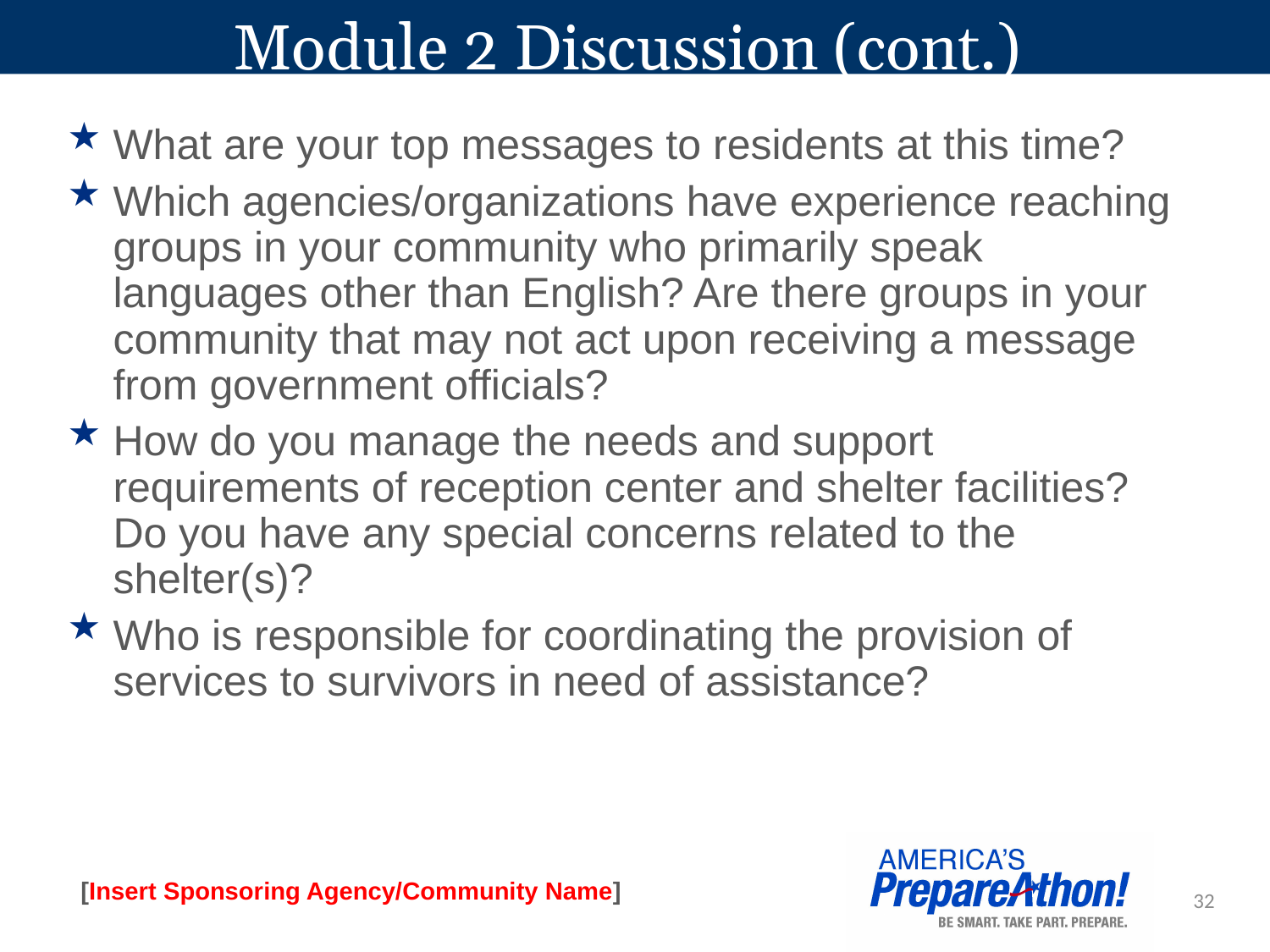

# Module 2 Discussion (cont.)
What are your top messages to residents at this time?
Which agencies/organizations have experience reaching groups in your community who primarily speak languages other than English? Are there groups in your community that may not act upon receiving a message from government officials?
How do you manage the needs and support requirements of reception center and shelter facilities? Do you have any special concerns related to the shelter(s)?
Who is responsible for coordinating the provision of services to survivors in need of assistance?

32